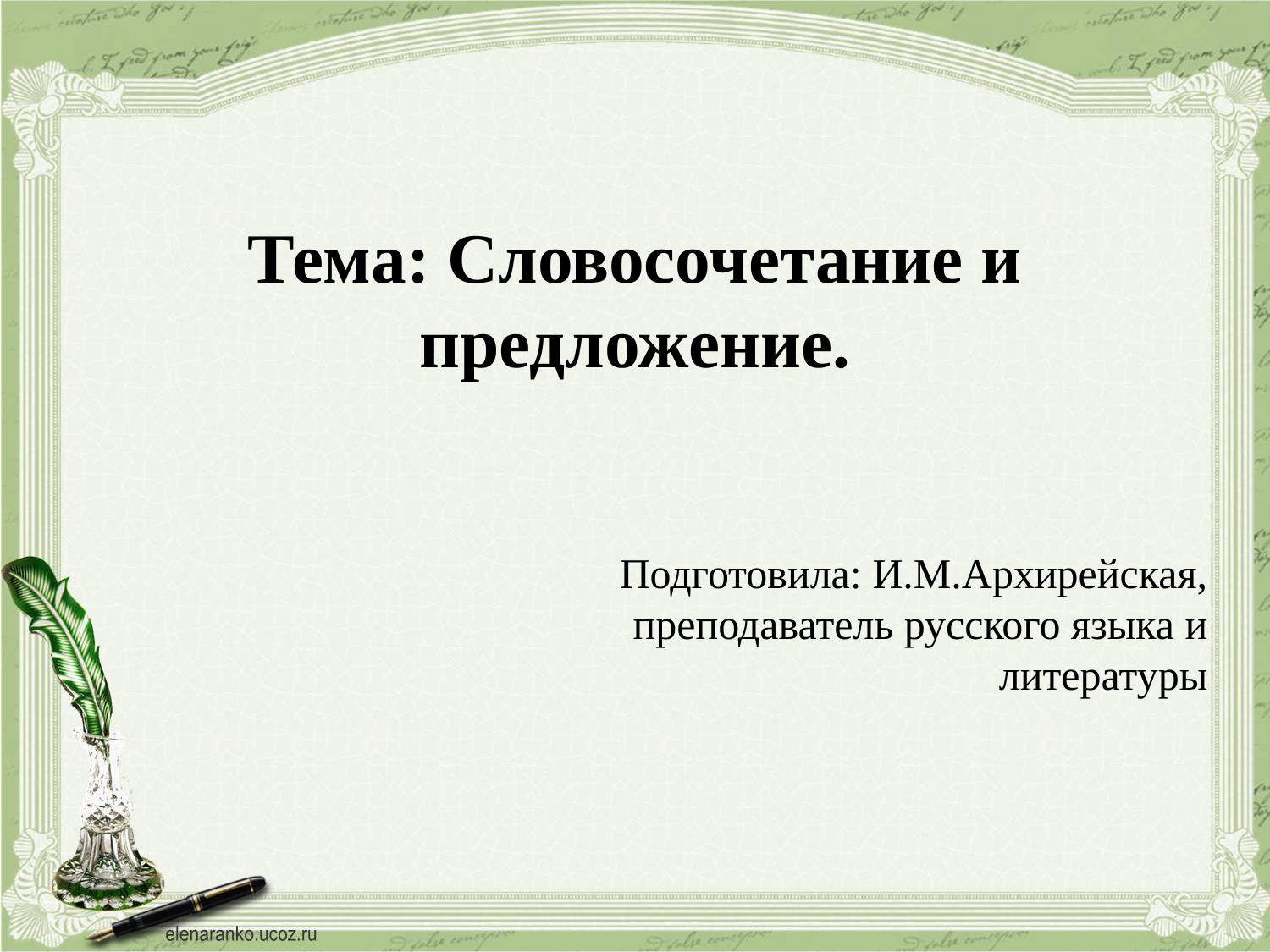

# Тема: Словосочетание и предложение.
Подготовила: И.М.Архирейская, преподаватель русского языка и литературы